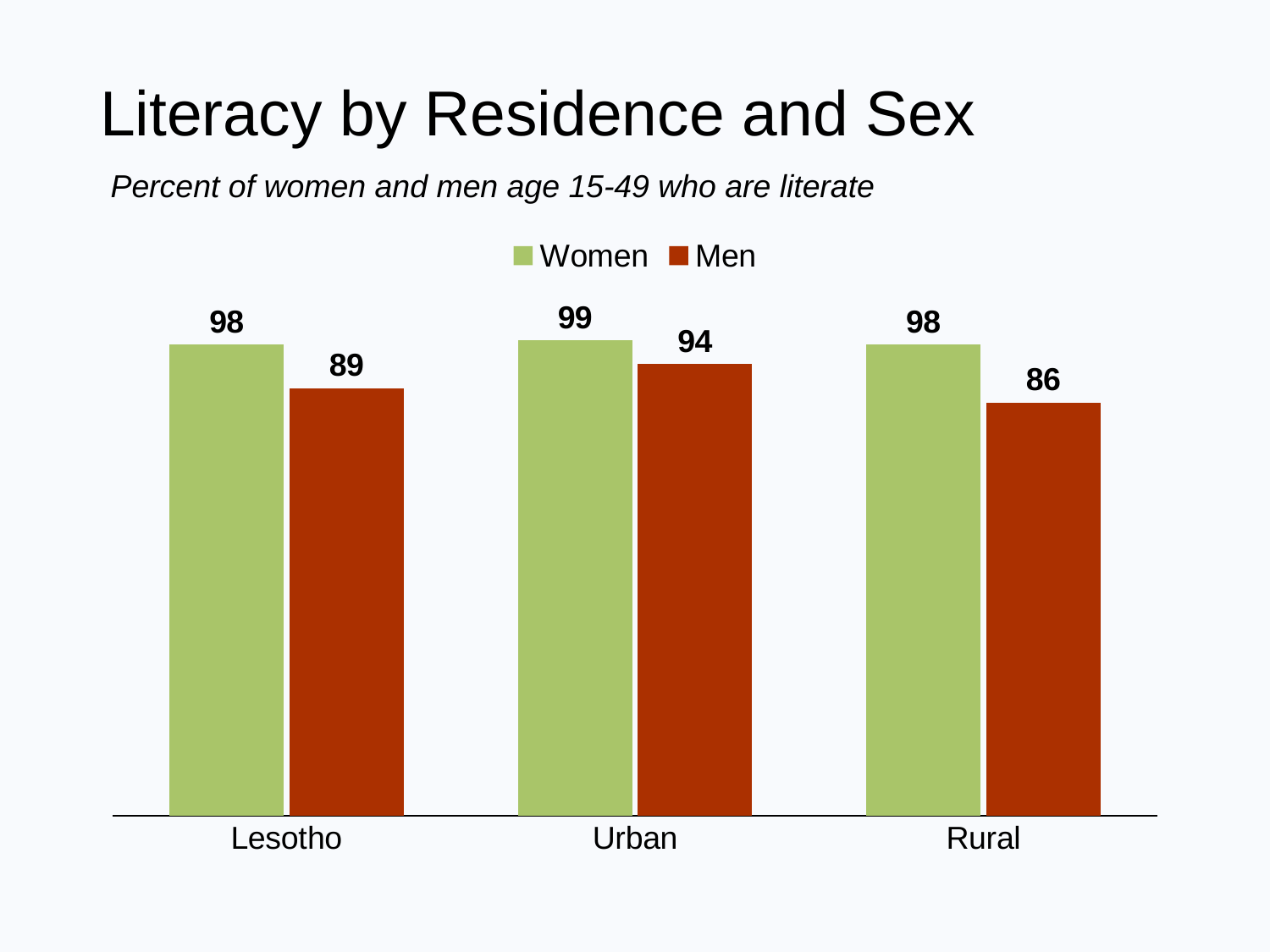

# Literacy by Residence and Sex
Percent of women and men age 15-49 who are literate

### Chart

| Category | Women | Men |
|---|---|---|
| Lesotho | 98.0 | 89.0 |
| Urban | 99.0 | 94.0 |
| Rural | 98.0 | 86.0 |